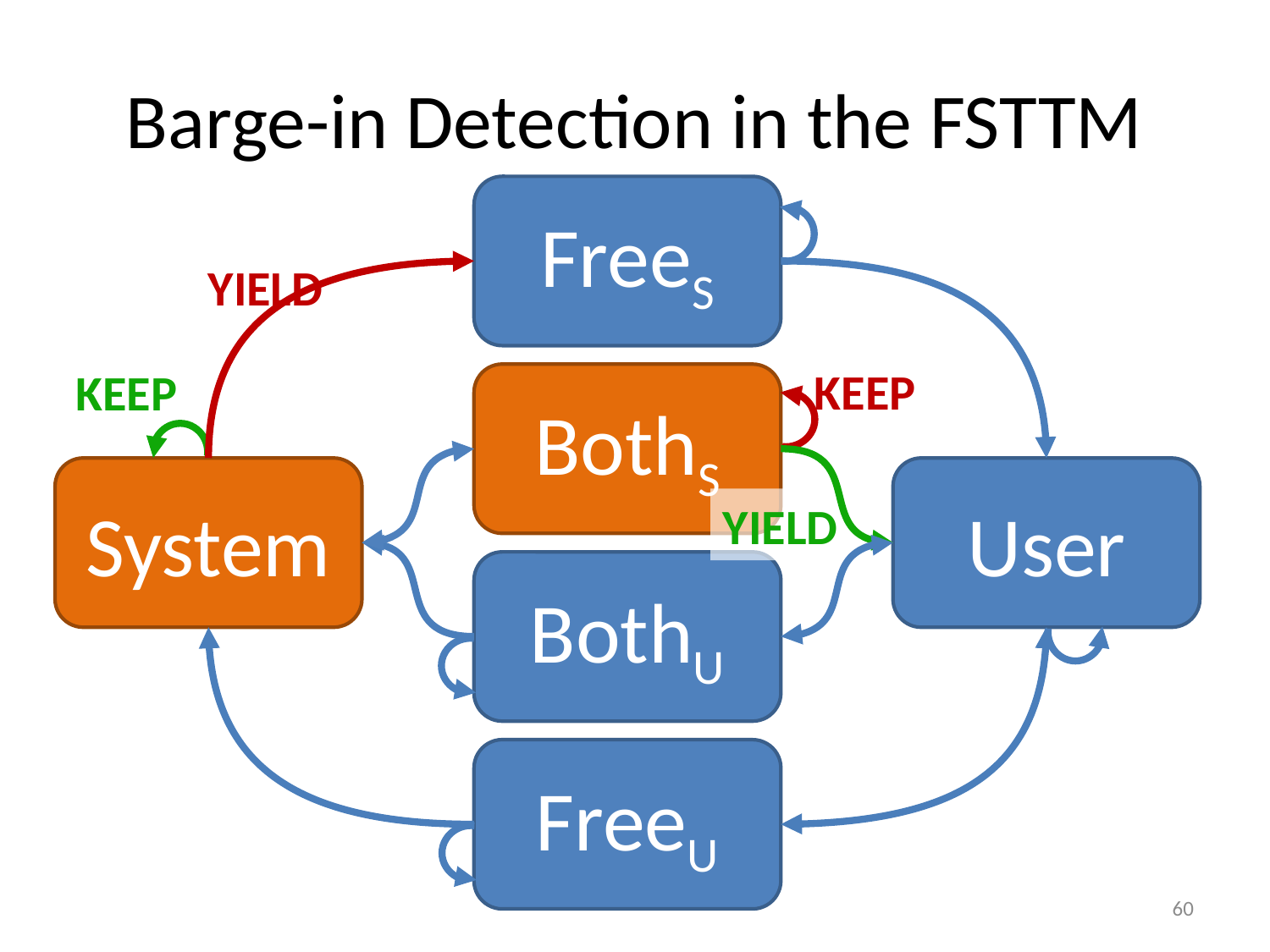

# Barge-in Detection in the FSTTM
FreeS

YIELD
KEEP
KEEP
BothS

System
User
YIELD
BothU

FreeU

60